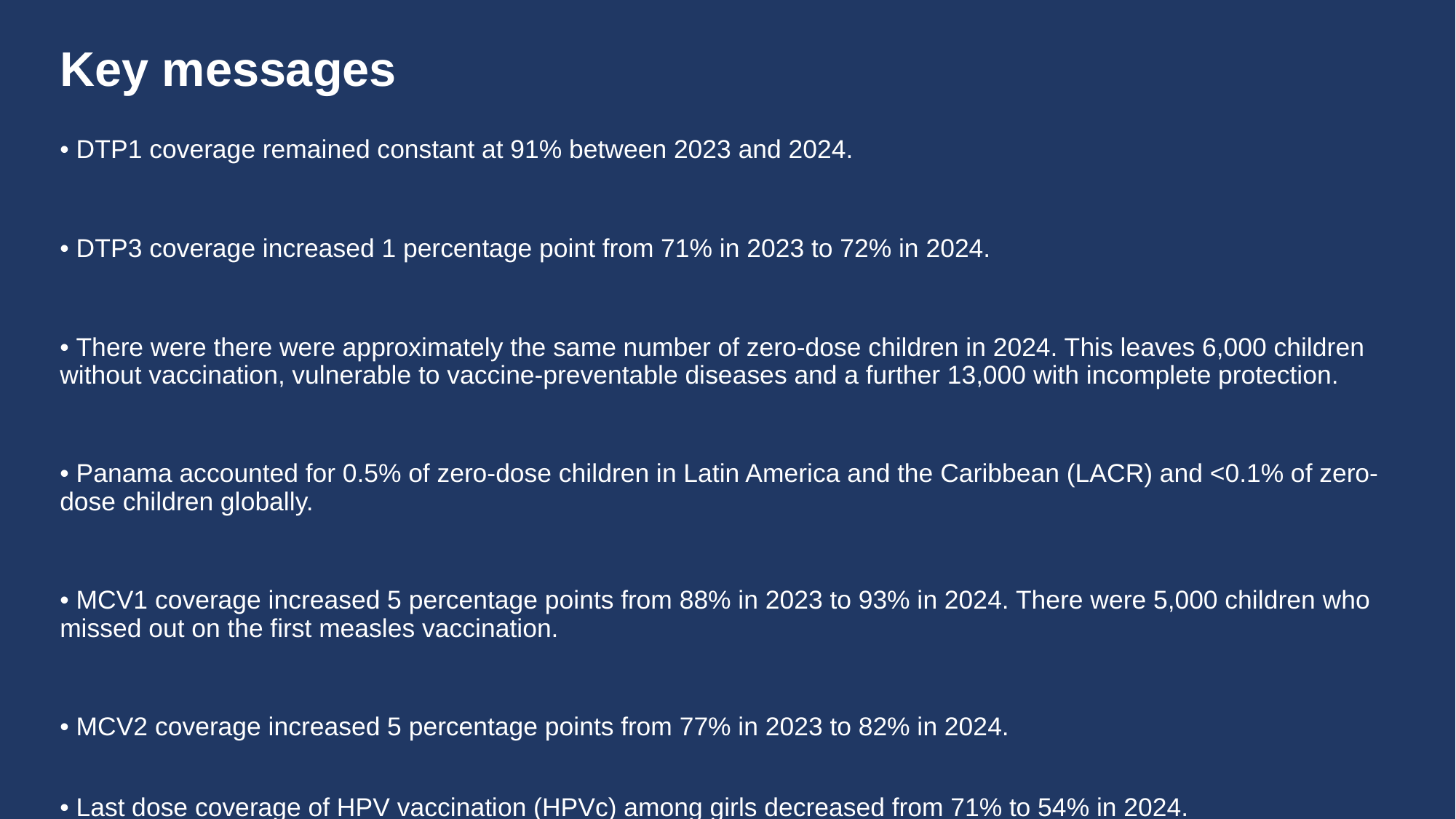

# Key messages
• DTP1 coverage remained constant at 91% between 2023 and 2024.

• DTP3 coverage increased 1 percentage point from 71% in 2023 to 72% in 2024.

• There were there were approximately the same number of zero-dose children in 2024. This leaves 6,000 children without vaccination, vulnerable to vaccine-preventable diseases and a further 13,000 with incomplete protection.

• Panama accounted for 0.5% of zero-dose children in Latin America and the Caribbean (LACR) and <0.1% of zero-dose children globally.

• MCV1 coverage increased 5 percentage points from 88% in 2023 to 93% in 2024. There were 5,000 children who missed out on the first measles vaccination.

• MCV2 coverage increased 5 percentage points from 77% in 2023 to 82% in 2024.

• Last dose coverage of HPV vaccination (HPVc) among girls decreased from 71% to 54% in 2024.